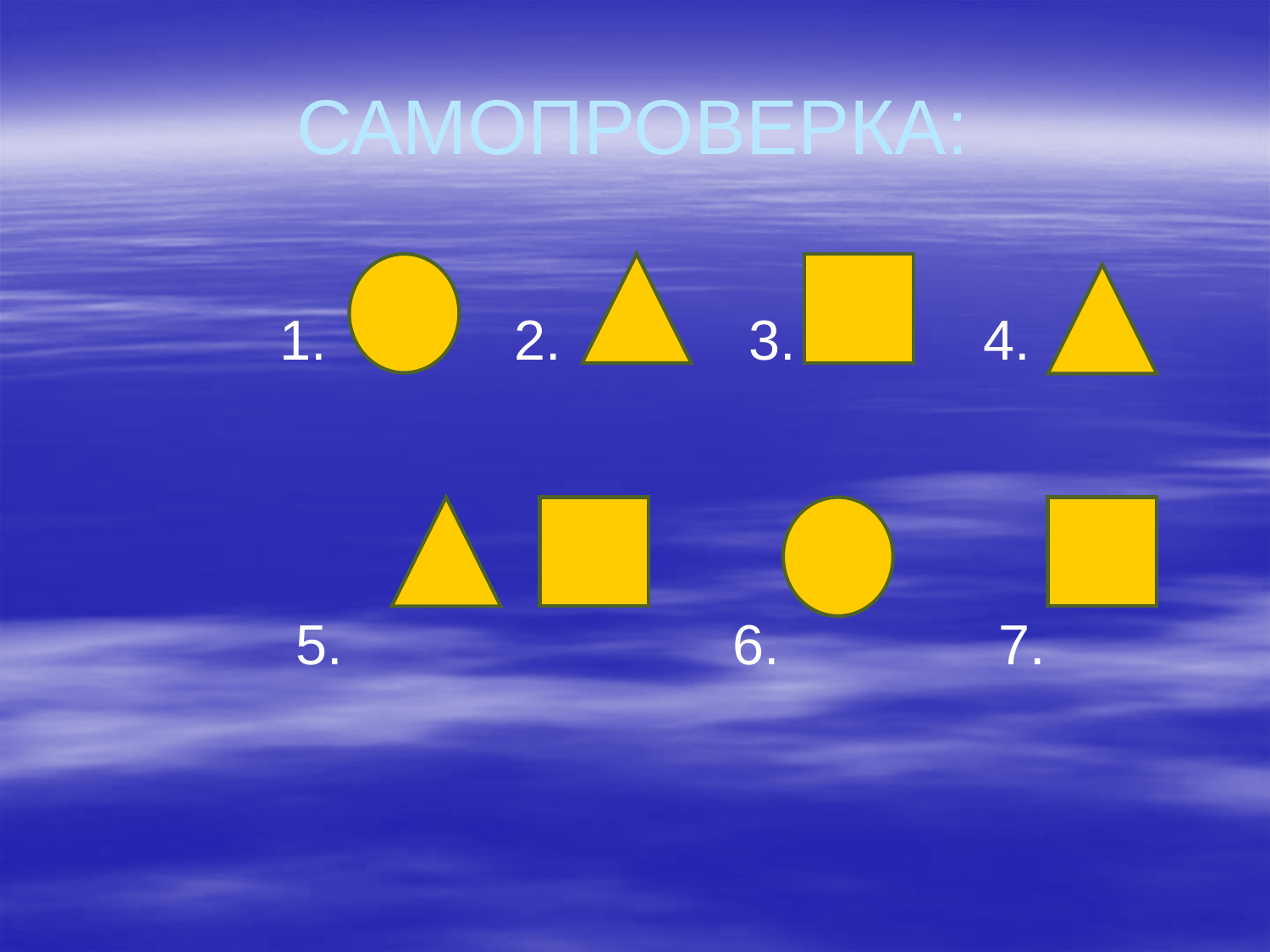

САМОПРОВЕРКА:

            1.            2.            3.            4.

             5.                         6.              7.